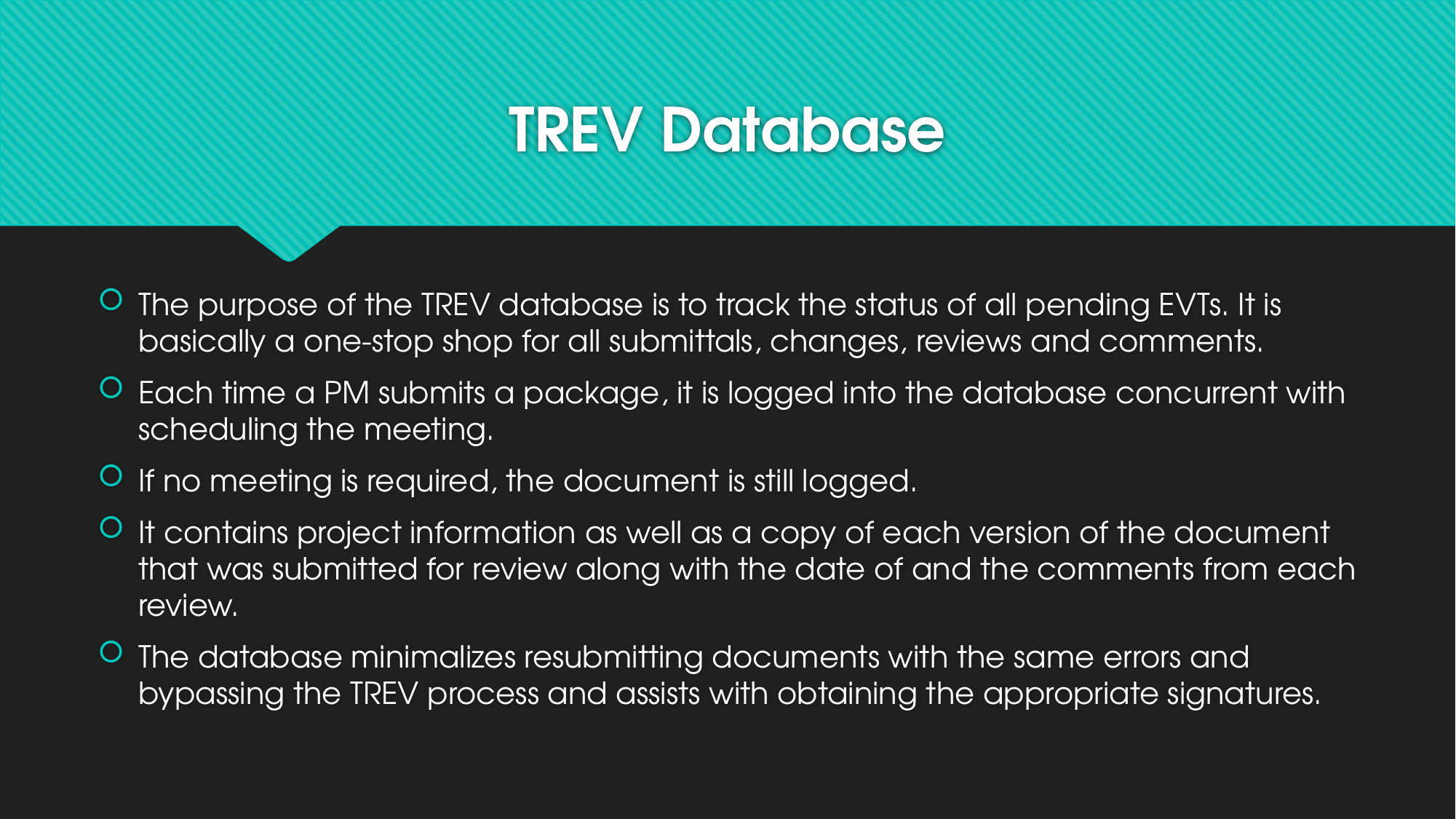

# TREV Database
The purpose of the TREV database is to track the status of all pending EVTs. It is basically a one-stop shop for all submittals, changes, reviews and comments.
Each time a PM submits a package, it is logged into the database concurrent with scheduling the meeting.
If no meeting is required, the document is still logged.
It contains project information as well as a copy of each version of the document that was submitted for review along with the date of and the comments from each review.
The database minimalizes resubmitting documents with the same errors and bypassing the TREV process and assists with obtaining the appropriate signatures.